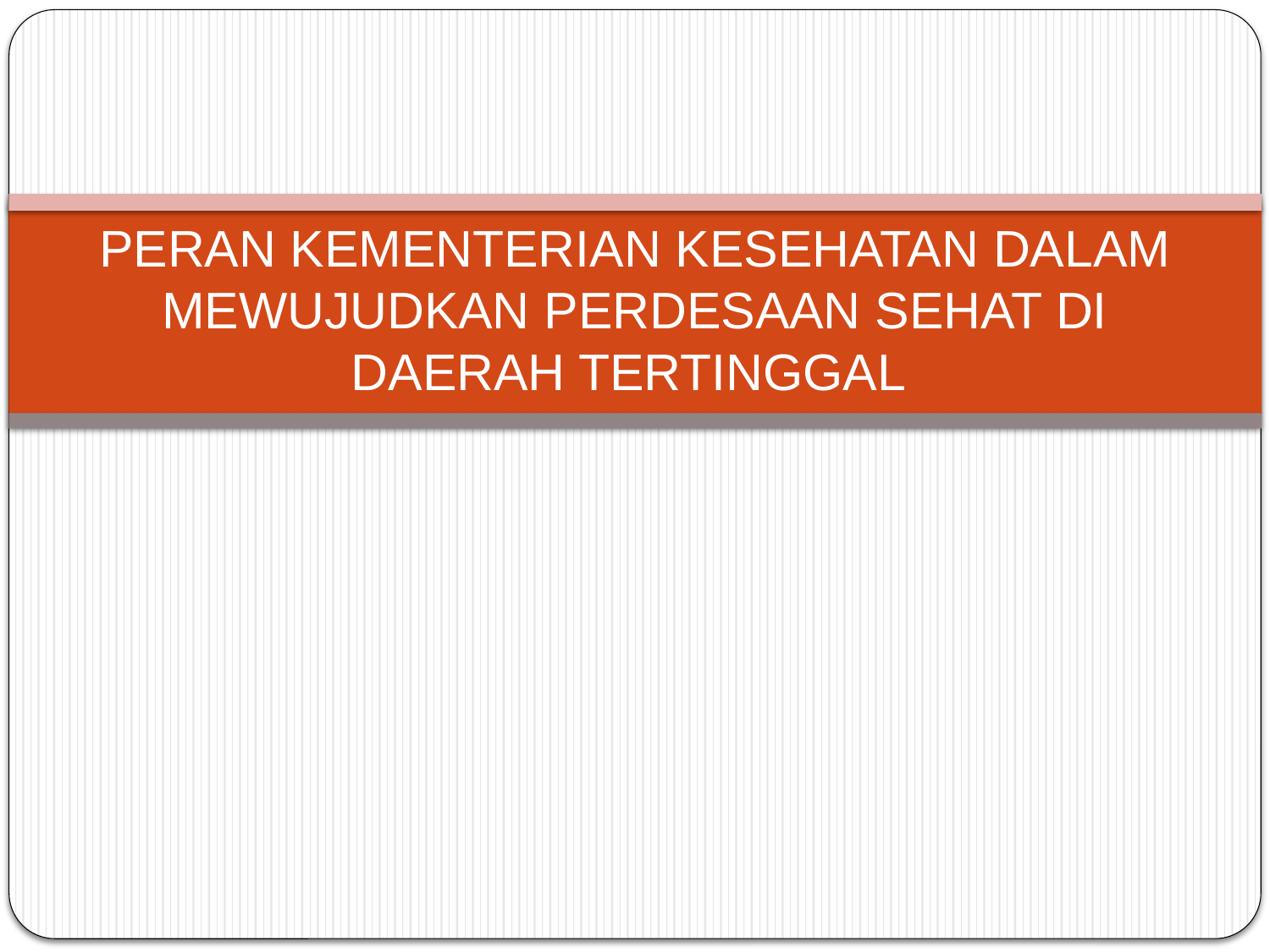

# PERAN KEMENTERIAN KESEHATAN DALAM MEWUJUDKAN PERDESAAN SEHAT DI DAERAH TERTINGGAL